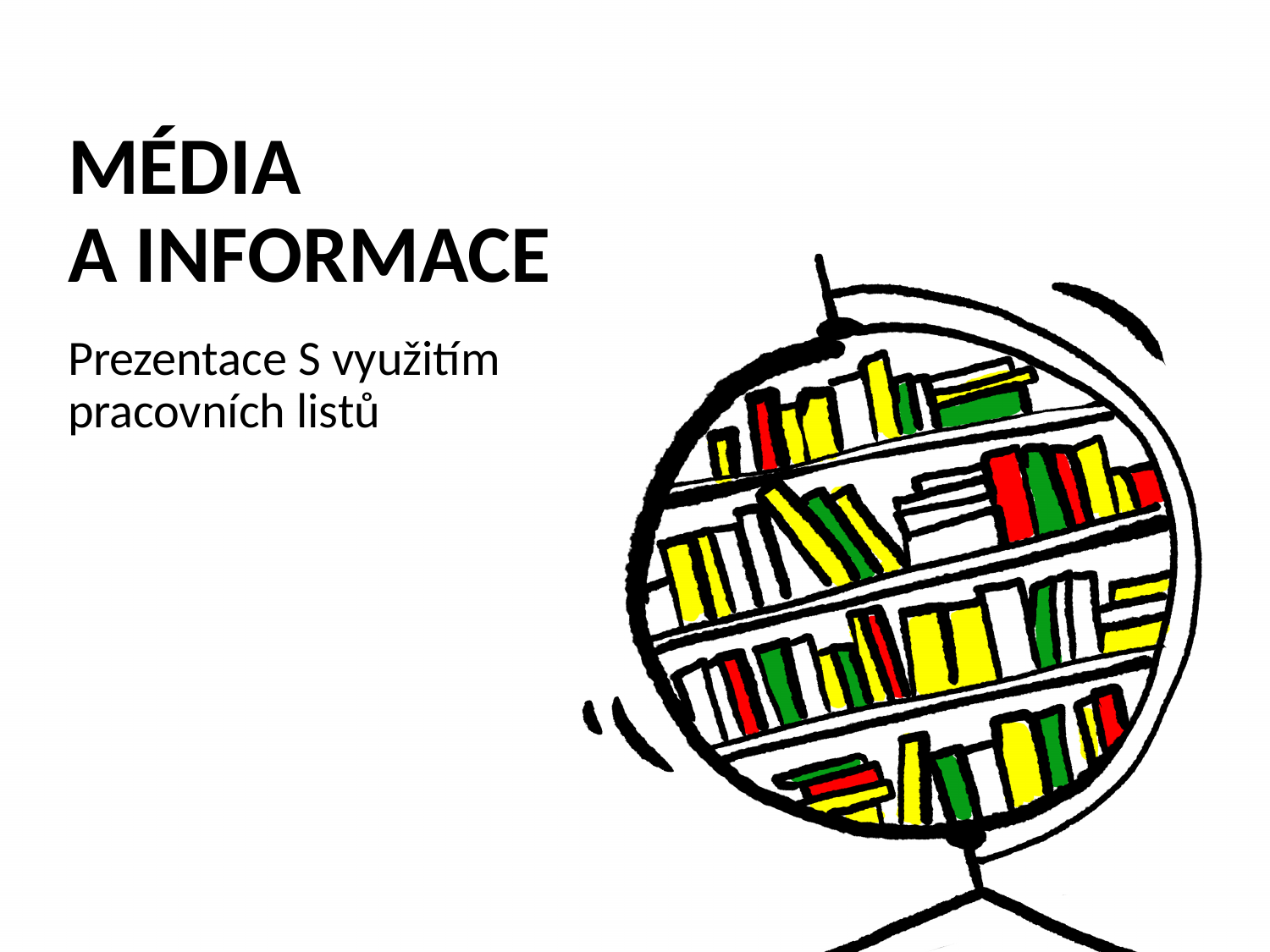

# MÉDIA A INFORMACE
Prezentace S využitím pracovních listů